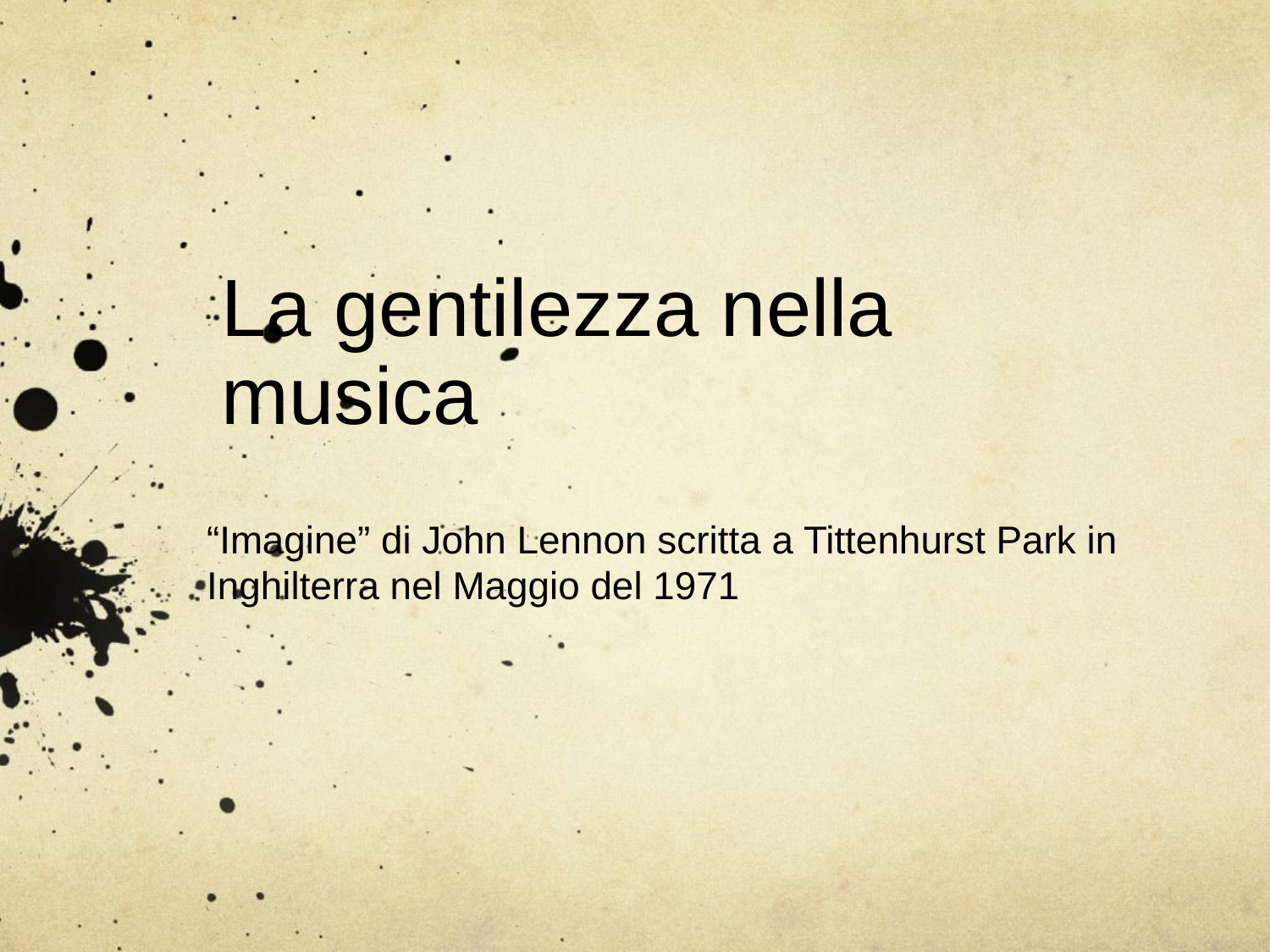

# La gentilezza nella musica
“Imagine” di John Lennon scritta a Tittenhurst Park in Inghilterra nel Maggio del 1971